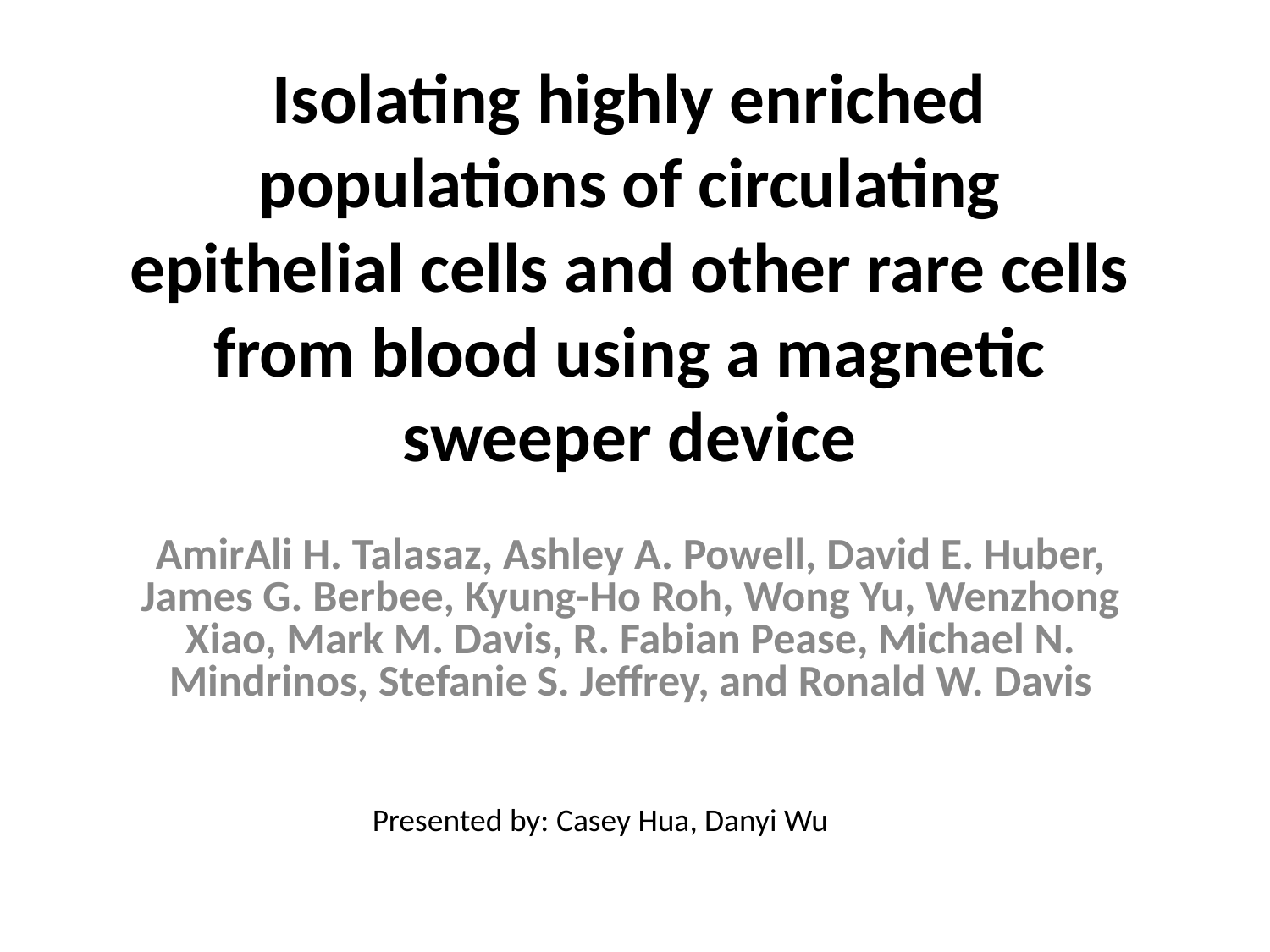

# Isolating highly enriched populations of circulating epithelial cells and other rare cells from blood using a magnetic sweeper device
AmirAli H. Talasaz, Ashley A. Powell, David E. Huber, James G. Berbee, Kyung-Ho Roh, Wong Yu, Wenzhong Xiao, Mark M. Davis, R. Fabian Pease, Michael N. Mindrinos, Stefanie S. Jeffrey, and Ronald W. Davis
Presented by: Casey Hua, Danyi Wu